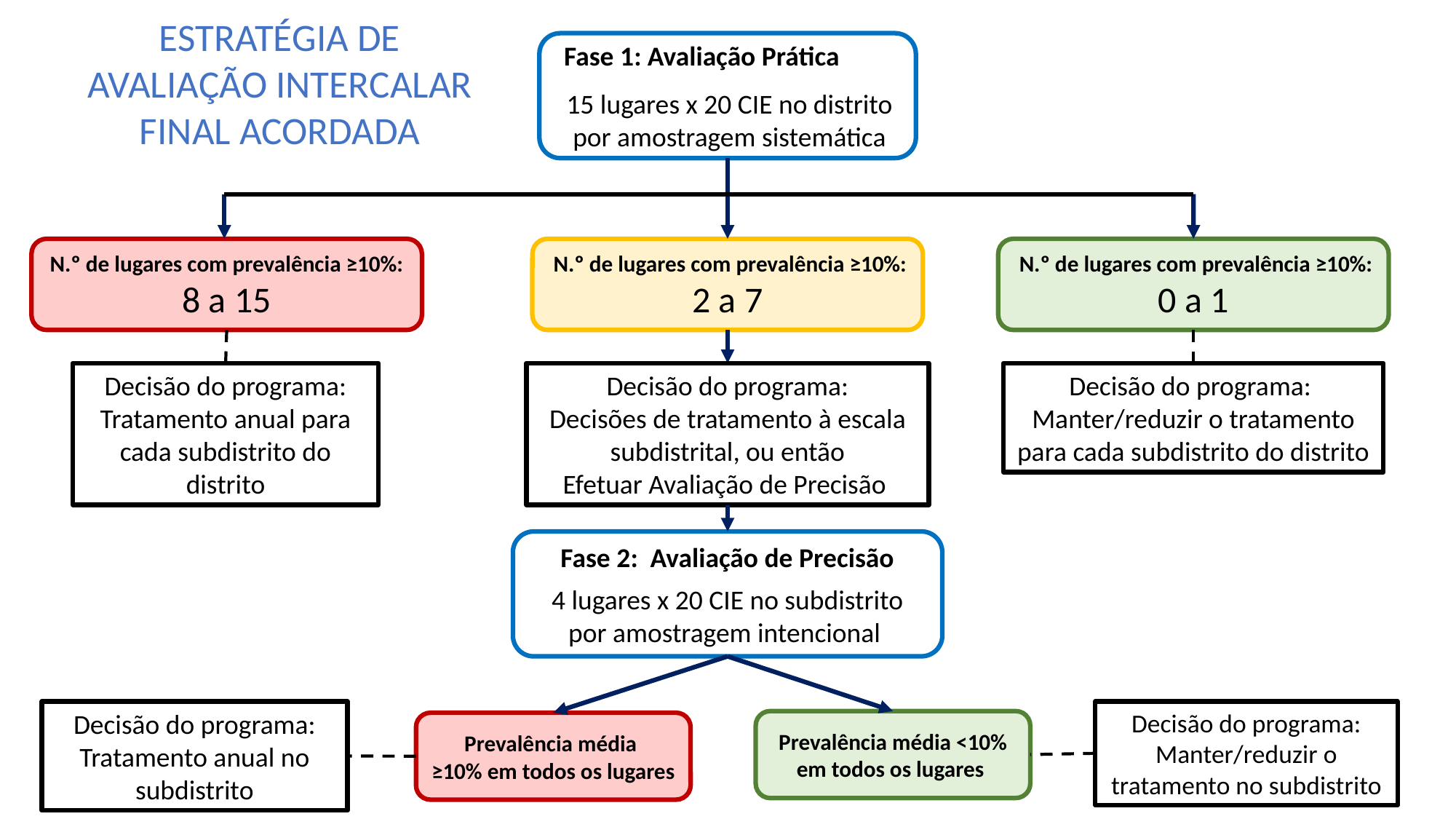

ESTRATÉGIA DE AVALIAÇÃO INTERCALAR FINAL ACORDADA

Fase 1: Avaliação Prática
15 lugares x 20 CIE no distrito por amostragem sistemática
N.º de lugares com prevalência ≥10%:
8 a 15
 N.º de lugares com prevalência ≥10%:
2 a 7
 N.º de lugares com prevalência ≥10%:
0 a 1
Decisão do programa:
Tratamento anual para cada subdistrito do distrito
Decisão do programa:
Manter/reduzir o tratamento para cada subdistrito do distrito
Decisão do programa:
Decisões de tratamento à escala subdistrital, ou então
Efetuar Avaliação de Precisão
Fase 2:  Avaliação de Precisão

4 lugares x 20 CIE no subdistrito por amostragem intencional
Decisão do programa:
Tratamento anual no subdistrito
Decisão do programa:
Manter/reduzir o tratamento no subdistrito
Prevalência média <10% em todos os lugares
Prevalência média
≥10% em todos os lugares